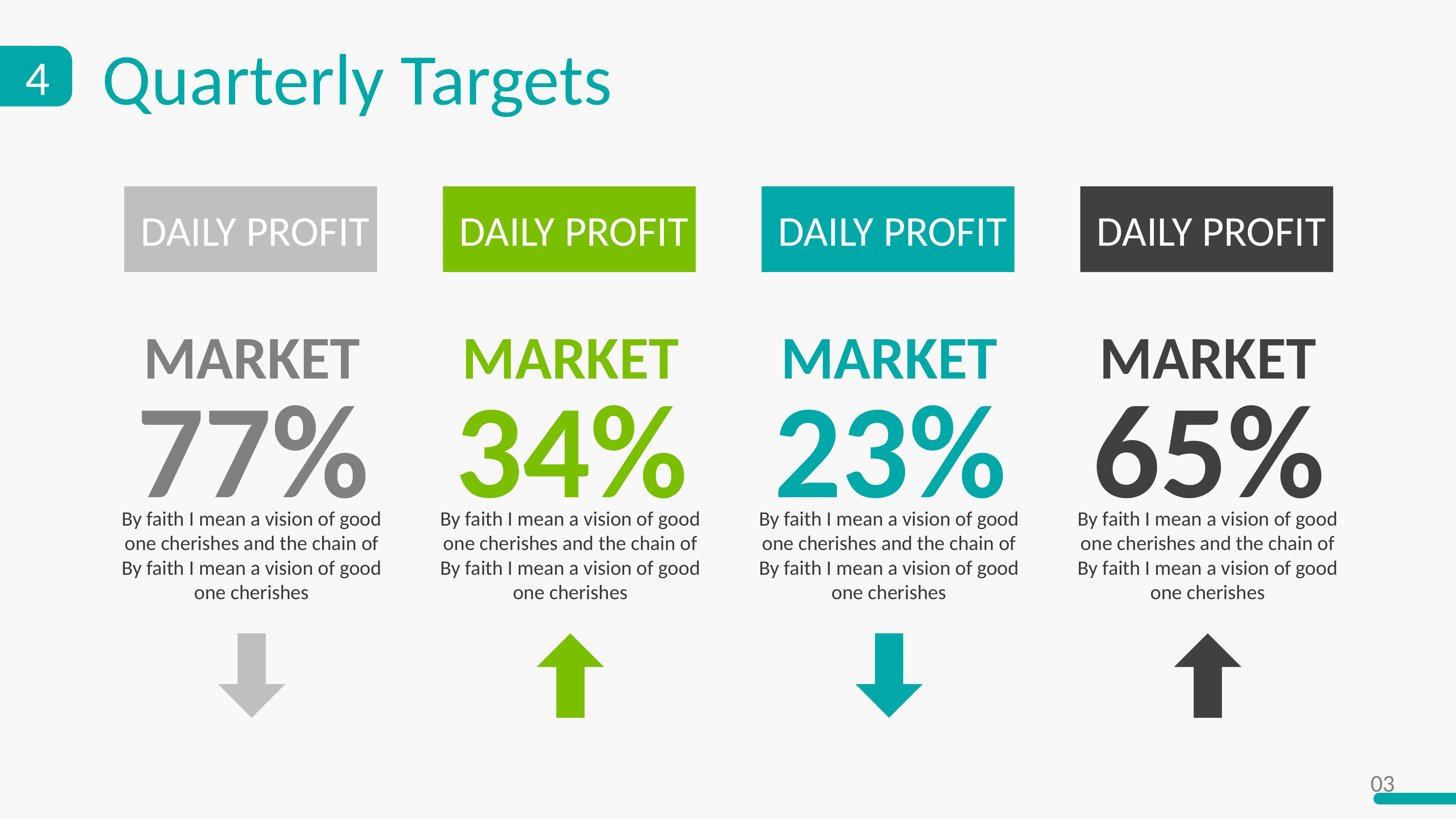

Quarterly Targets
4

DAILY PROFIT

DAILY PROFIT

DAILY PROFIT

DAILY PROFIT
MARKET
77%
By faith I mean a vision of good one cherishes and the chain of By faith I mean a vision of good one cherishes
MARKET
34%
By faith I mean a vision of good one cherishes and the chain of By faith I mean a vision of good one cherishes
MARKET
23%
By faith I mean a vision of good one cherishes and the chain of By faith I mean a vision of good one cherishes
MARKET
65%
By faith I mean a vision of good one cherishes and the chain of By faith I mean a vision of good one cherishes

03